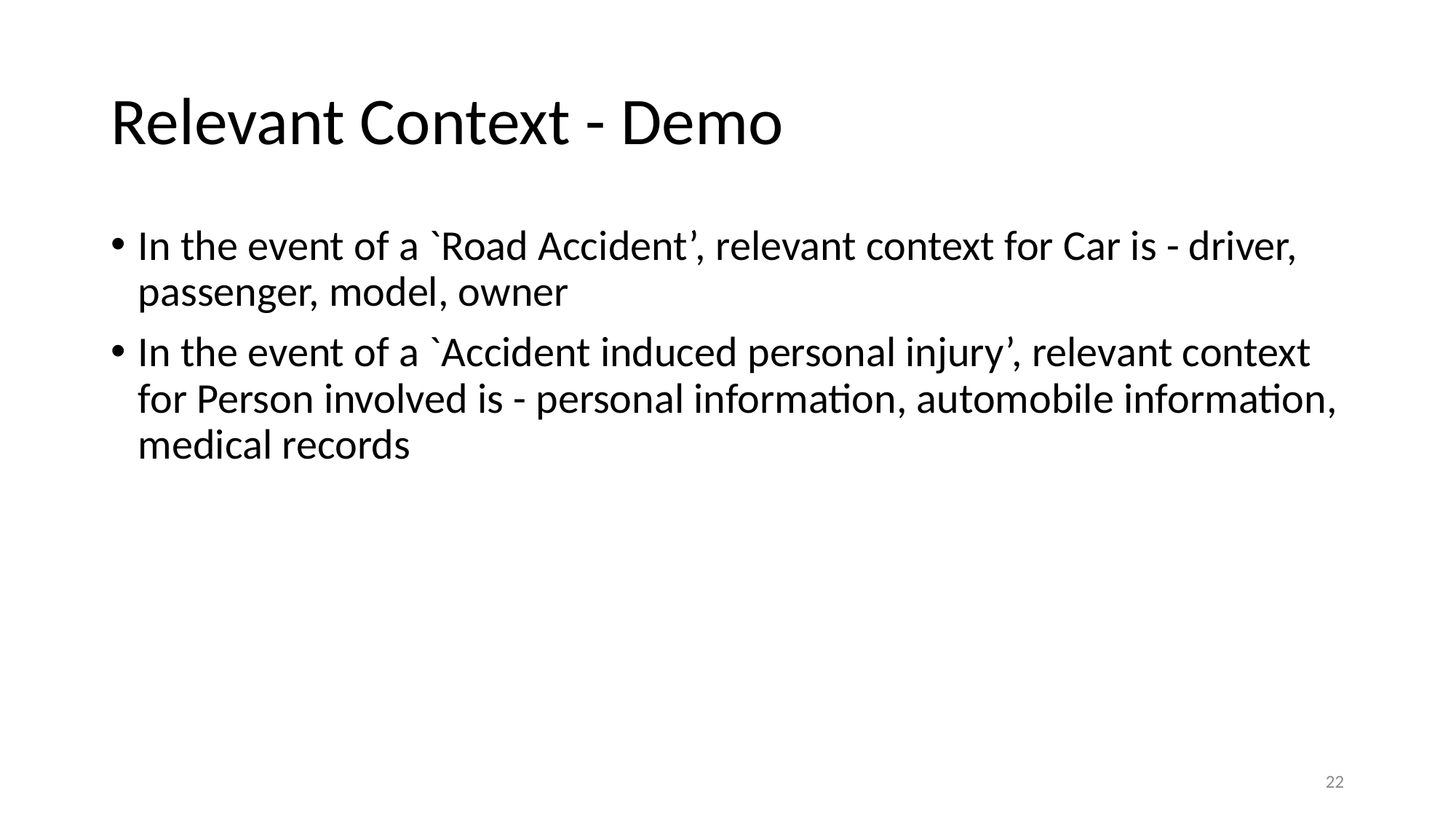

# Relevant Context - Demo
In the event of a `Road Accident’, relevant context for Car is - driver, passenger, model, owner
In the event of a `Accident induced personal injury’, relevant context for Person involved is - personal information, automobile information, medical records

22